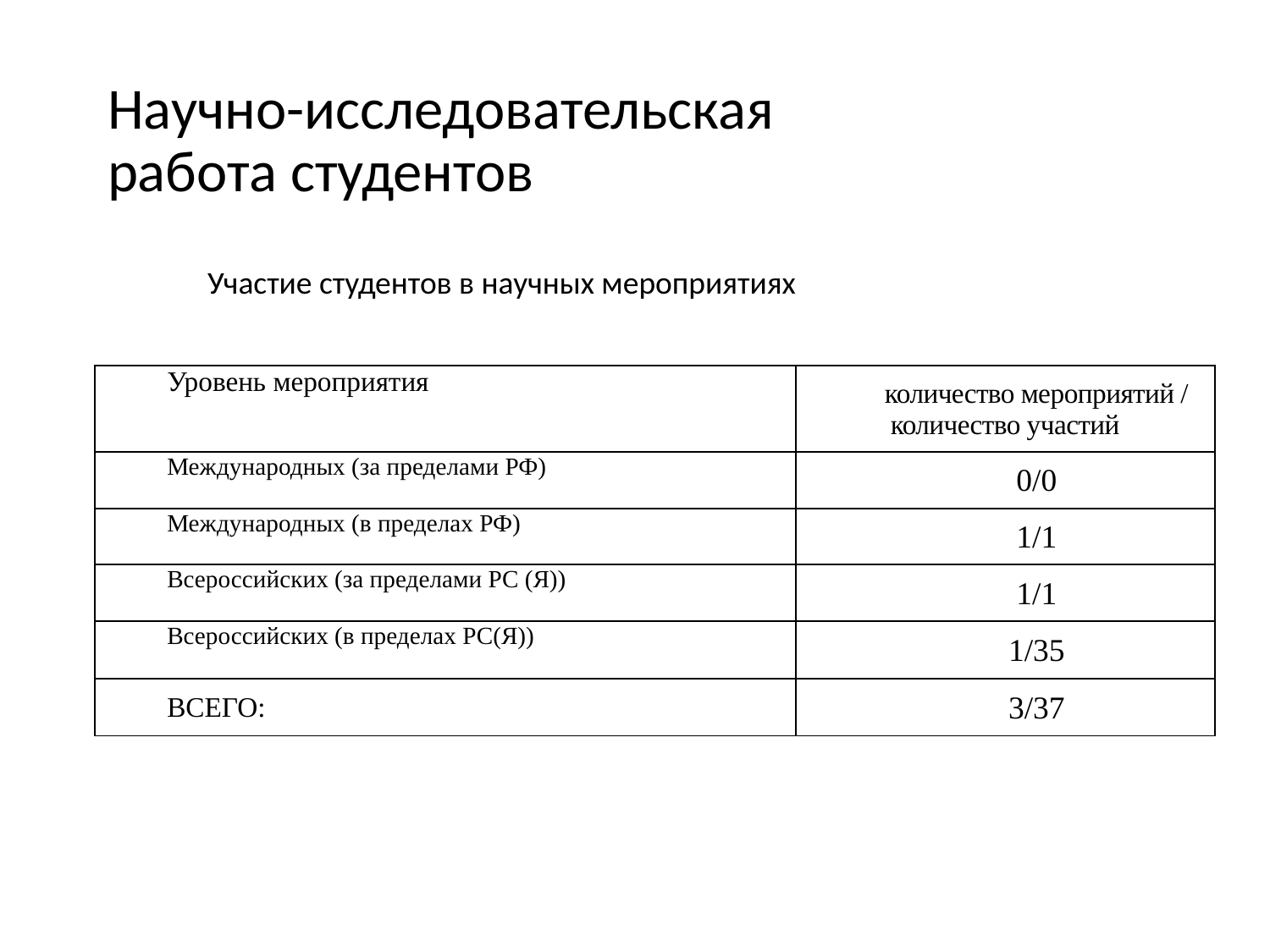

# Научно-исследовательская работа студентов
Участие студентов в научных мероприятиях
| Уровень мероприятия | количество мероприятий / количество участий |
| --- | --- |
| Международных (за пределами РФ) | 0/0 |
| Международных (в пределах РФ) | 1/1 |
| Всероссийских (за пределами РС (Я)) | 1/1 |
| Всероссийских (в пределах РС(Я)) | 1/35 |
| ВСЕГО: | 3/37 |